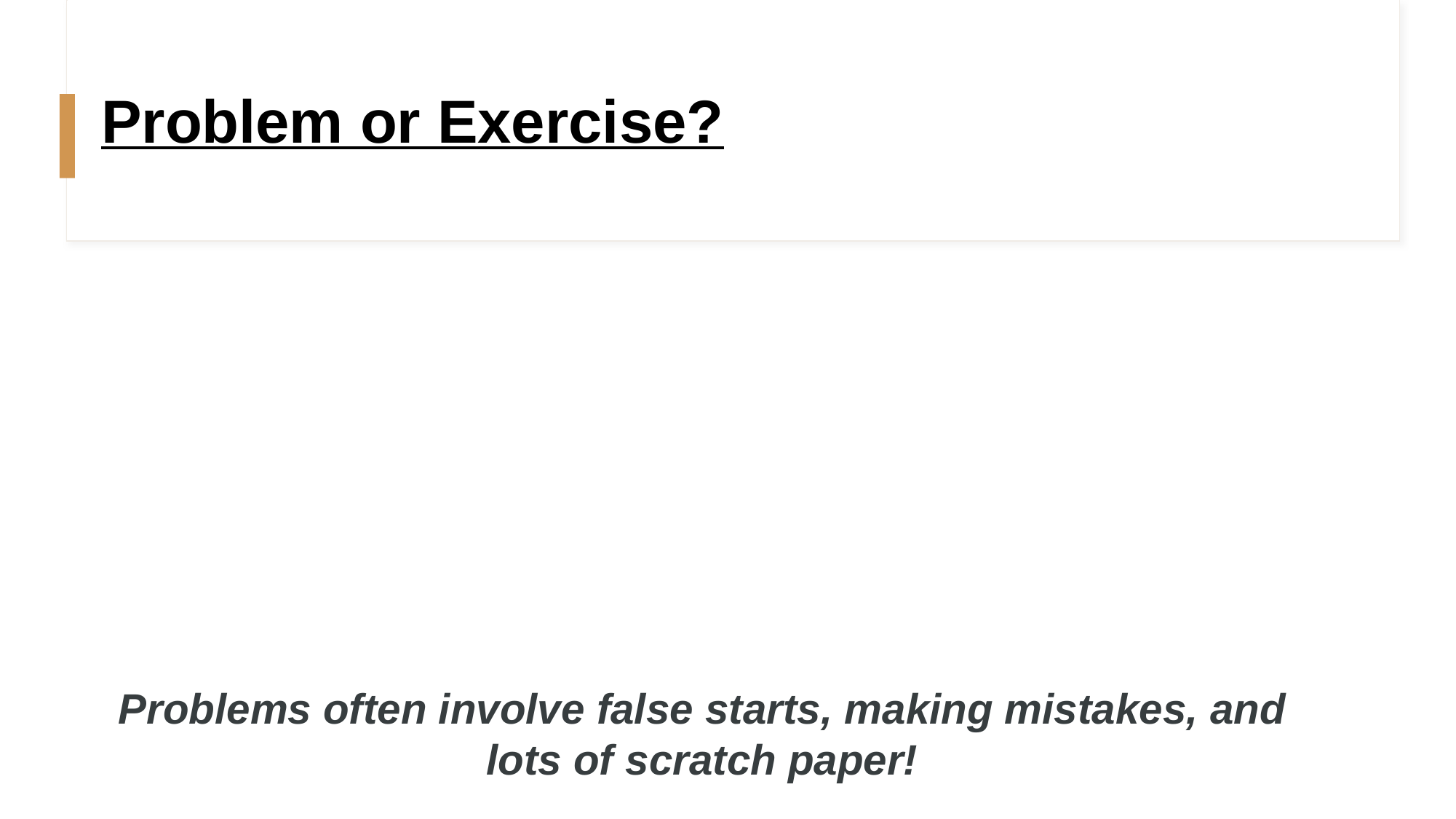

# Problem or Exercise?

Problems often involve false starts, making mistakes, and lots of scratch paper!